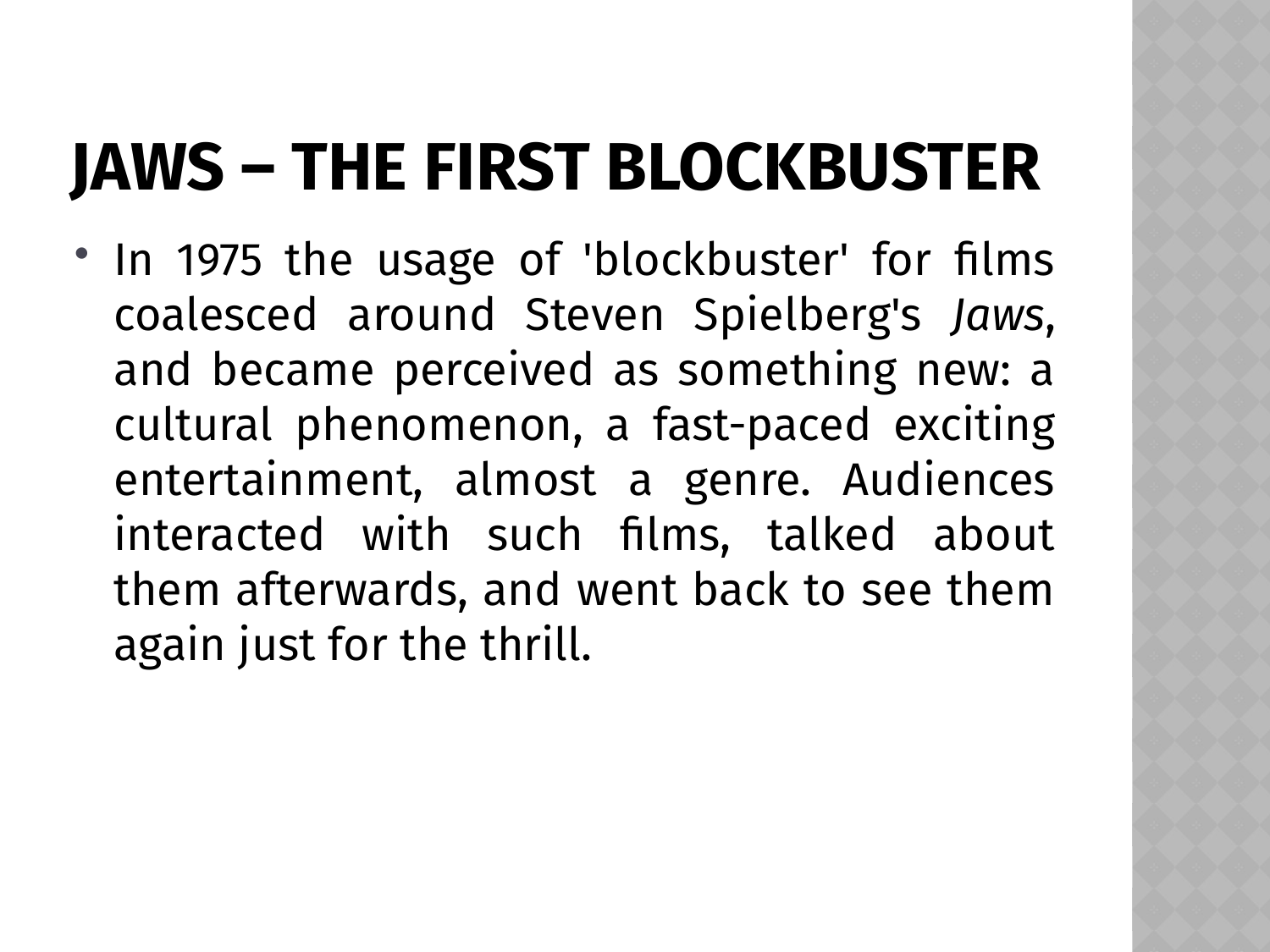

# Jaws – the first blockbuster
In 1975 the usage of 'blockbuster' for films coalesced around Steven Spielberg's Jaws, and became perceived as something new: a cultural phenomenon, a fast-paced exciting entertainment, almost a genre. Audiences interacted with such films, talked about them afterwards, and went back to see them again just for the thrill.